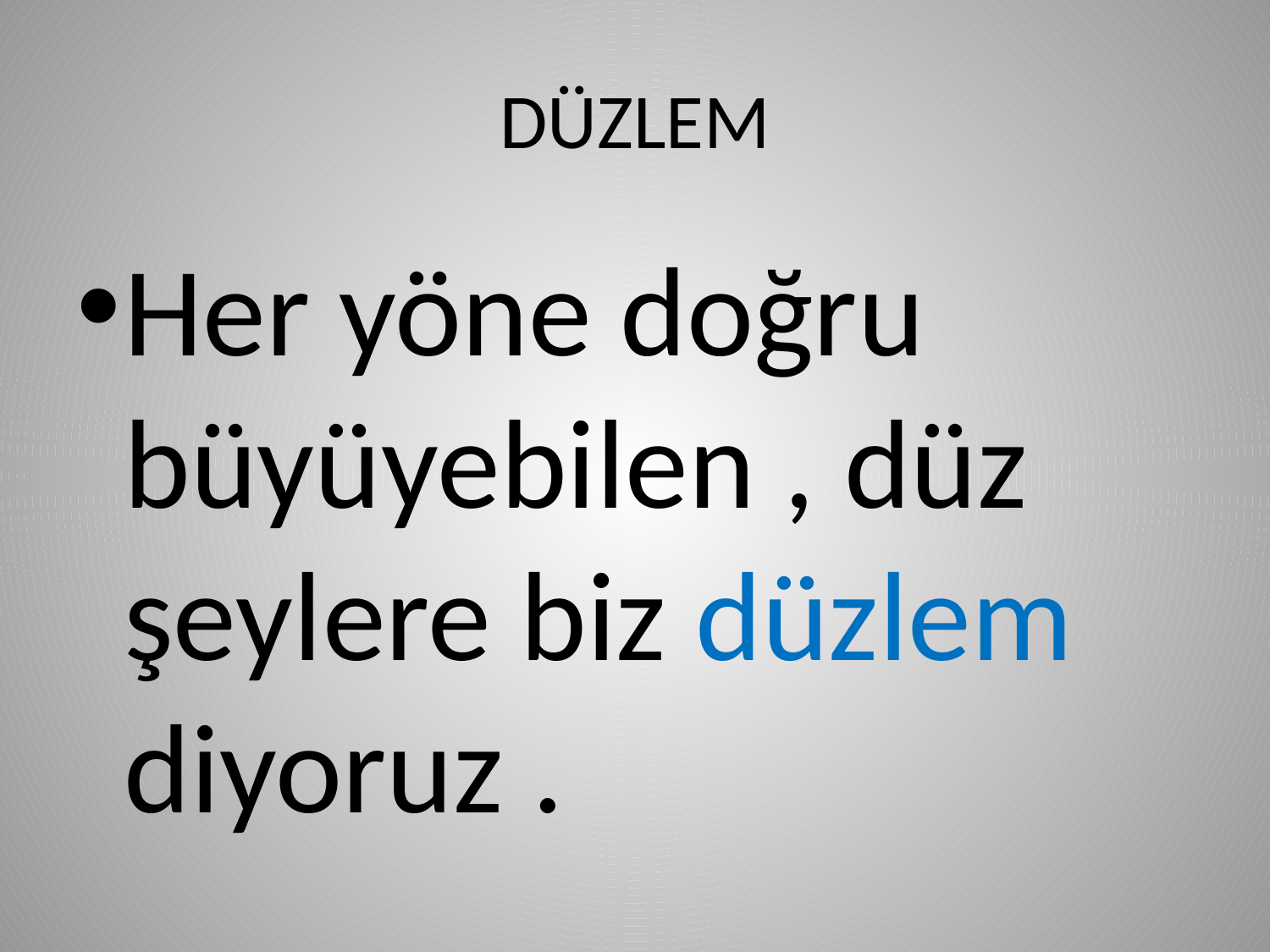

# DÜZLEM
Her yöne doğru büyüyebilen , düz şeylere biz düzlem diyoruz .